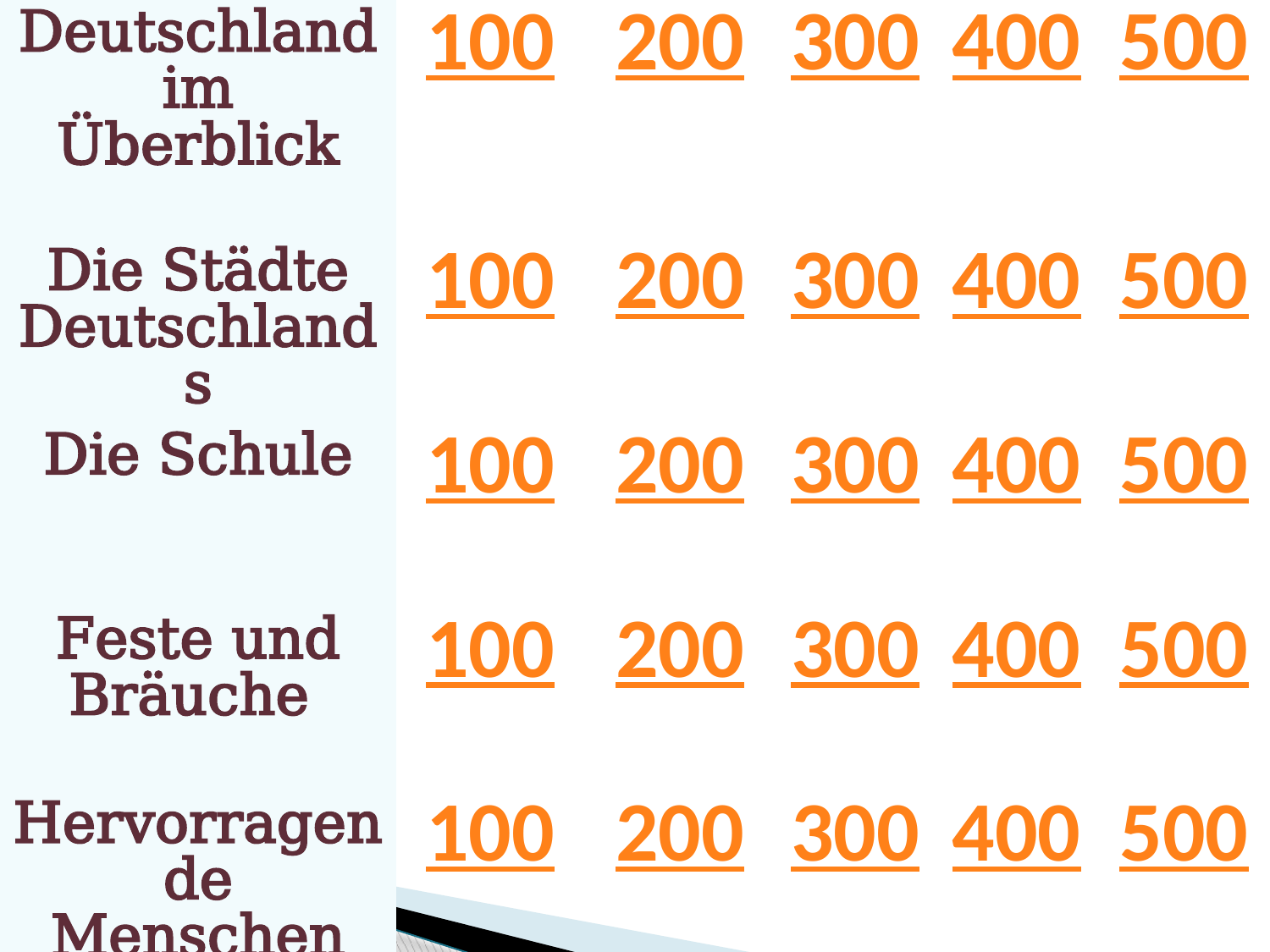

| Deutschland im Überblick | 100 | 200 | 300 | 400 | 500 |
| --- | --- | --- | --- | --- | --- |
| Die Städte Deutschlands | 100 | 200 | 300 | 400 | 500 |
| Die Schule | 100 | 200 | 300 | 400 | 500 |
| Feste und Bräuche | 100 | 200 | 300 | 400 | 500 |
| Hervorragende Menschen | 100 | 200 | 300 | 400 | 500 |